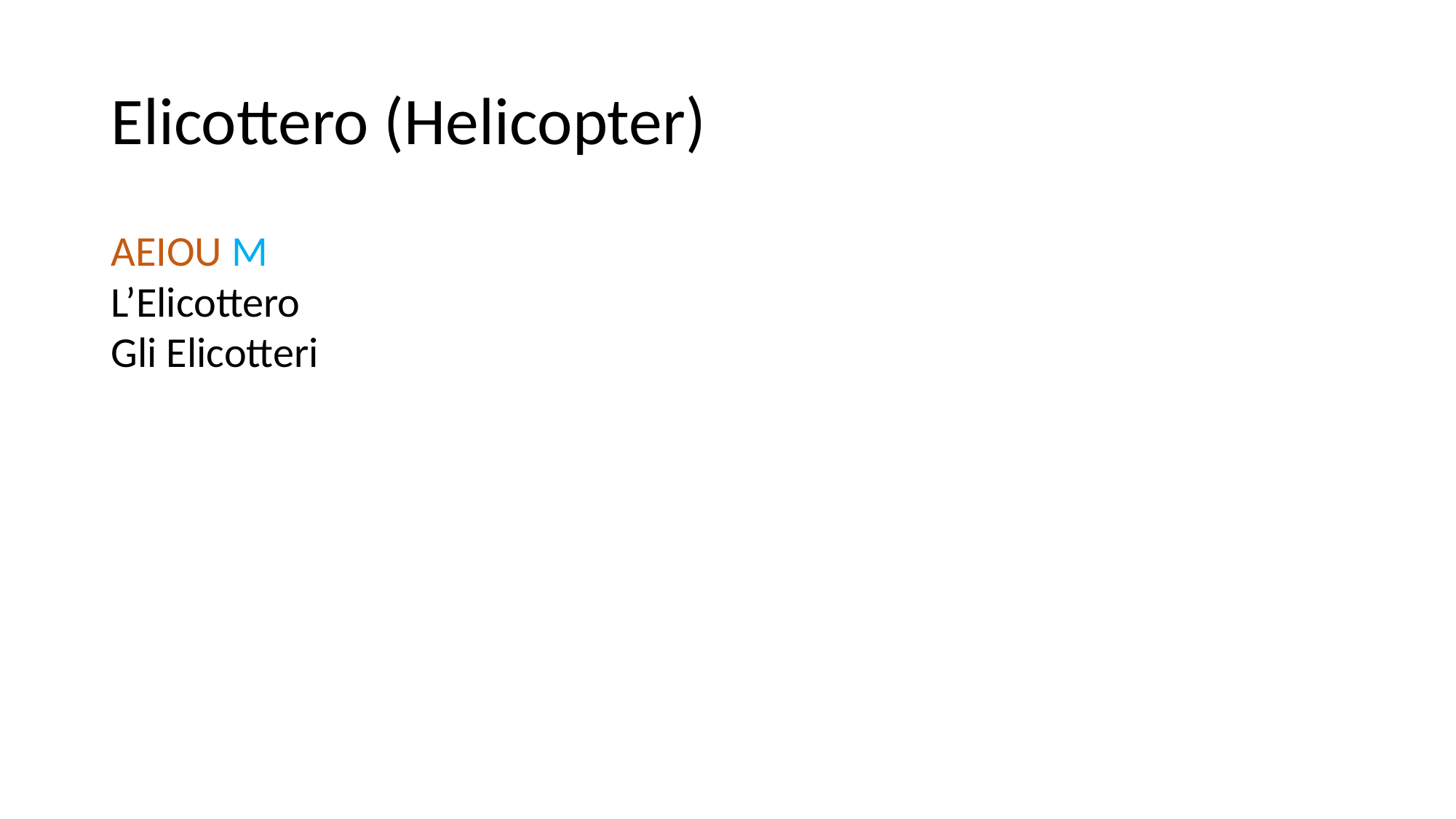

# Elicottero (Helicopter)
AEIOU M
L’Elicottero
Gli Elicotteri